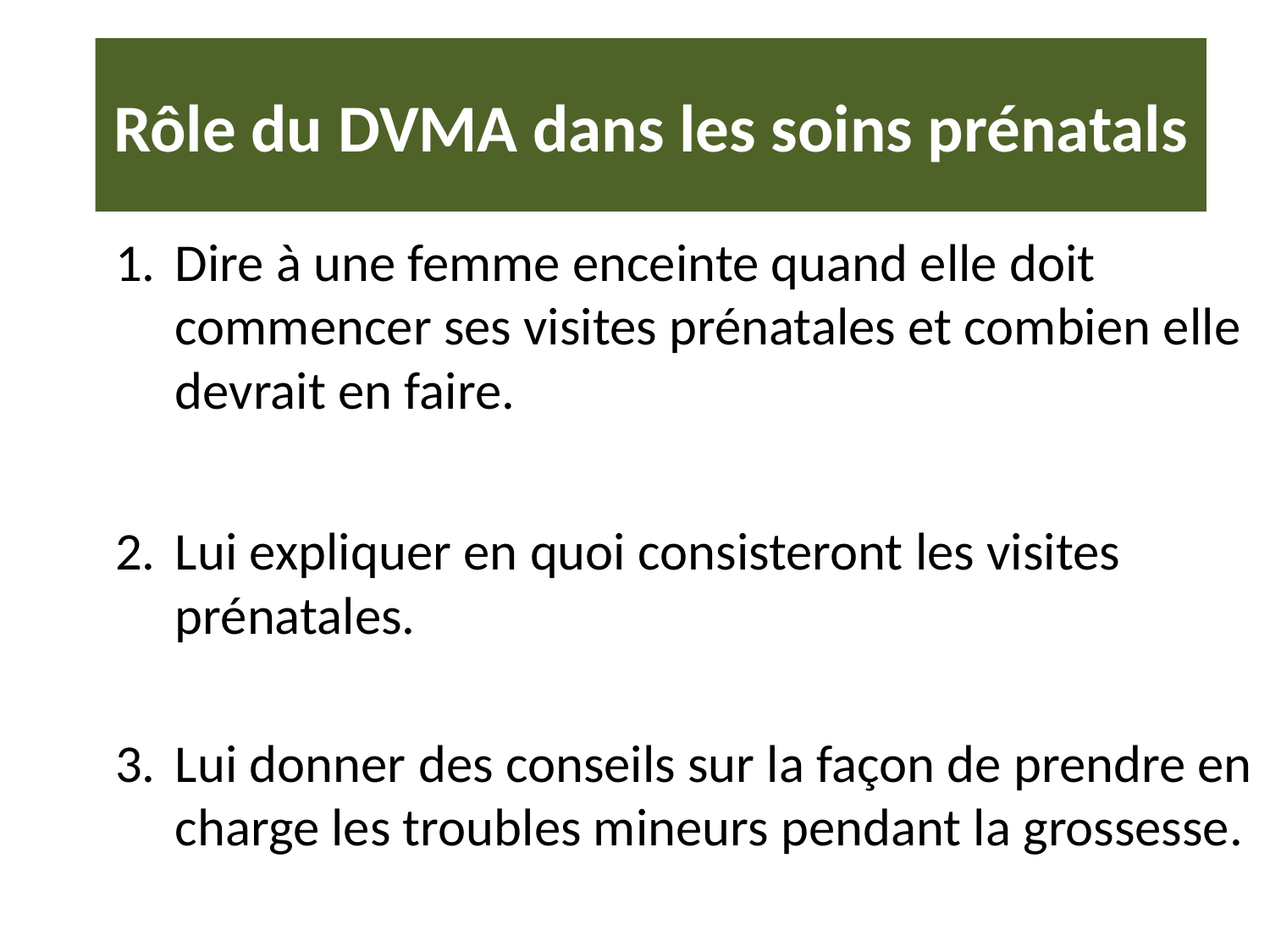

# Rôle du DVMA dans les soins prénatals
Dire à une femme enceinte quand elle doit commencer ses visites prénatales et combien elle devrait en faire.

Lui expliquer en quoi consisteront les visites prénatales.

Lui donner des conseils sur la façon de prendre en charge les troubles mineurs pendant la grossesse.